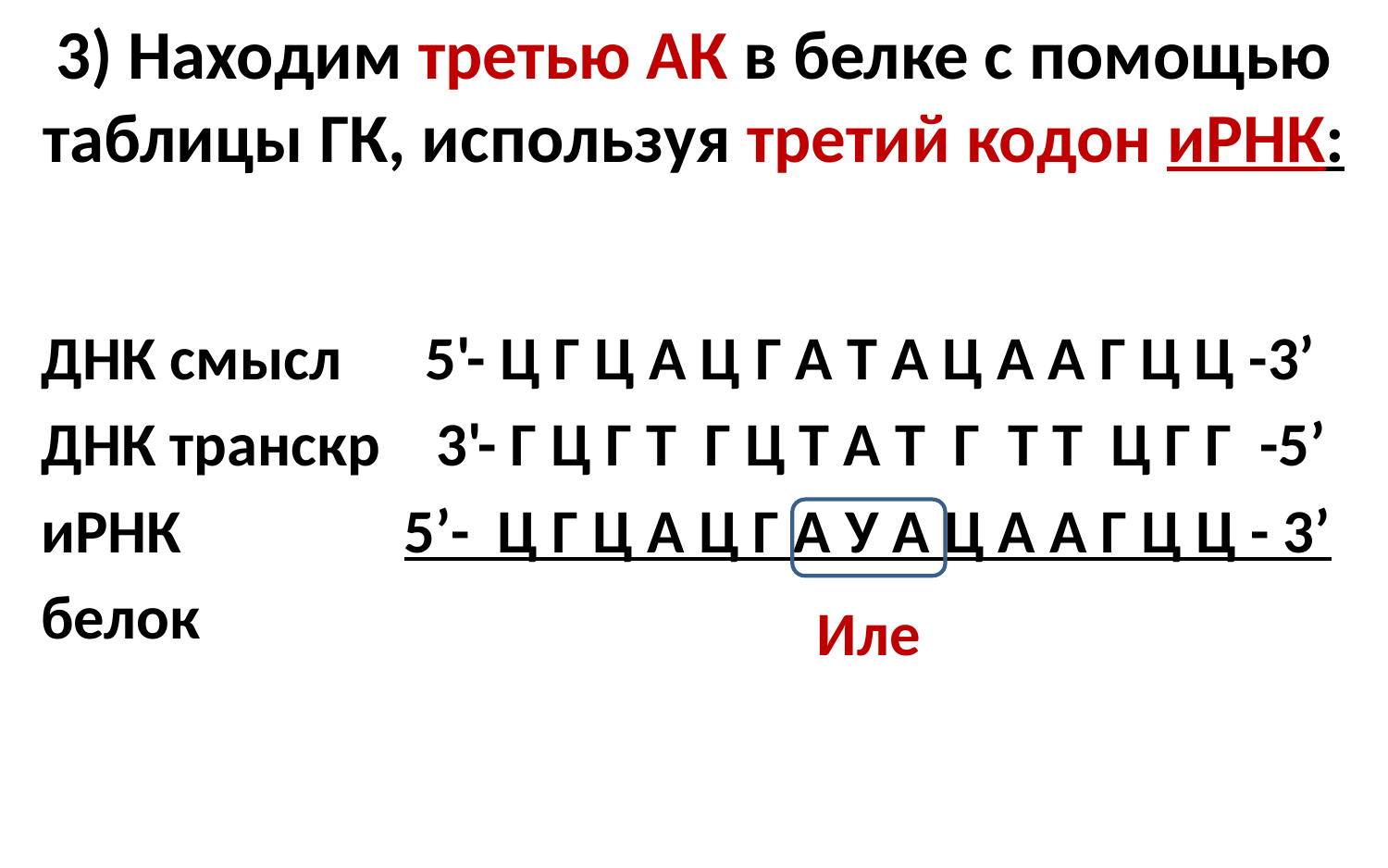

# 3) Находим третью АК в белке с помощью таблицы ГК, используя третий кодон иРНК:
ДНК смысл      5'- Ц Г Ц А Ц Г А Т А Ц А А Г Ц Ц -3’
ДНК транскр    3'- Г Ц Г Т  Г Ц Т А Т  Г  Т Т  Ц Г Г  -5’
иРНК                5’-  Ц Г Ц А Ц Г А У А Ц А А Г Ц Ц - 3’
белок

Иле